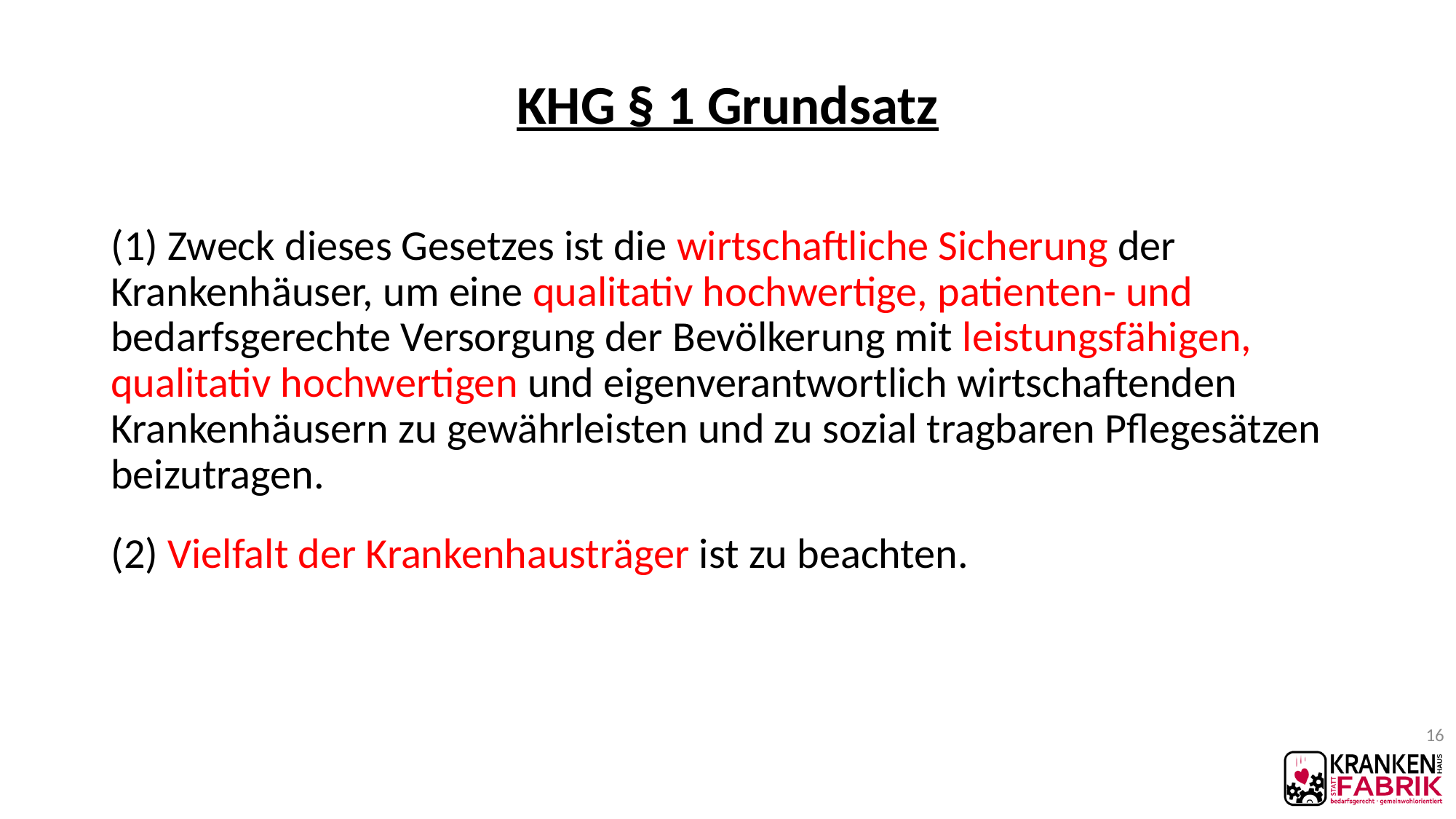

# KHG § 1 Grundsatz
(1) Zweck dieses Gesetzes ist die wirtschaftliche Sicherung der Krankenhäuser, um eine qualitativ hochwertige, patienten- und bedarfsgerechte Versorgung der Bevölkerung mit leistungsfähigen, qualitativ hochwertigen und eigenverantwortlich wirtschaftenden Krankenhäusern zu gewährleisten und zu sozial tragbaren Pflegesätzen beizutragen.
(2) Vielfalt der Krankenhausträger ist zu beachten.
16